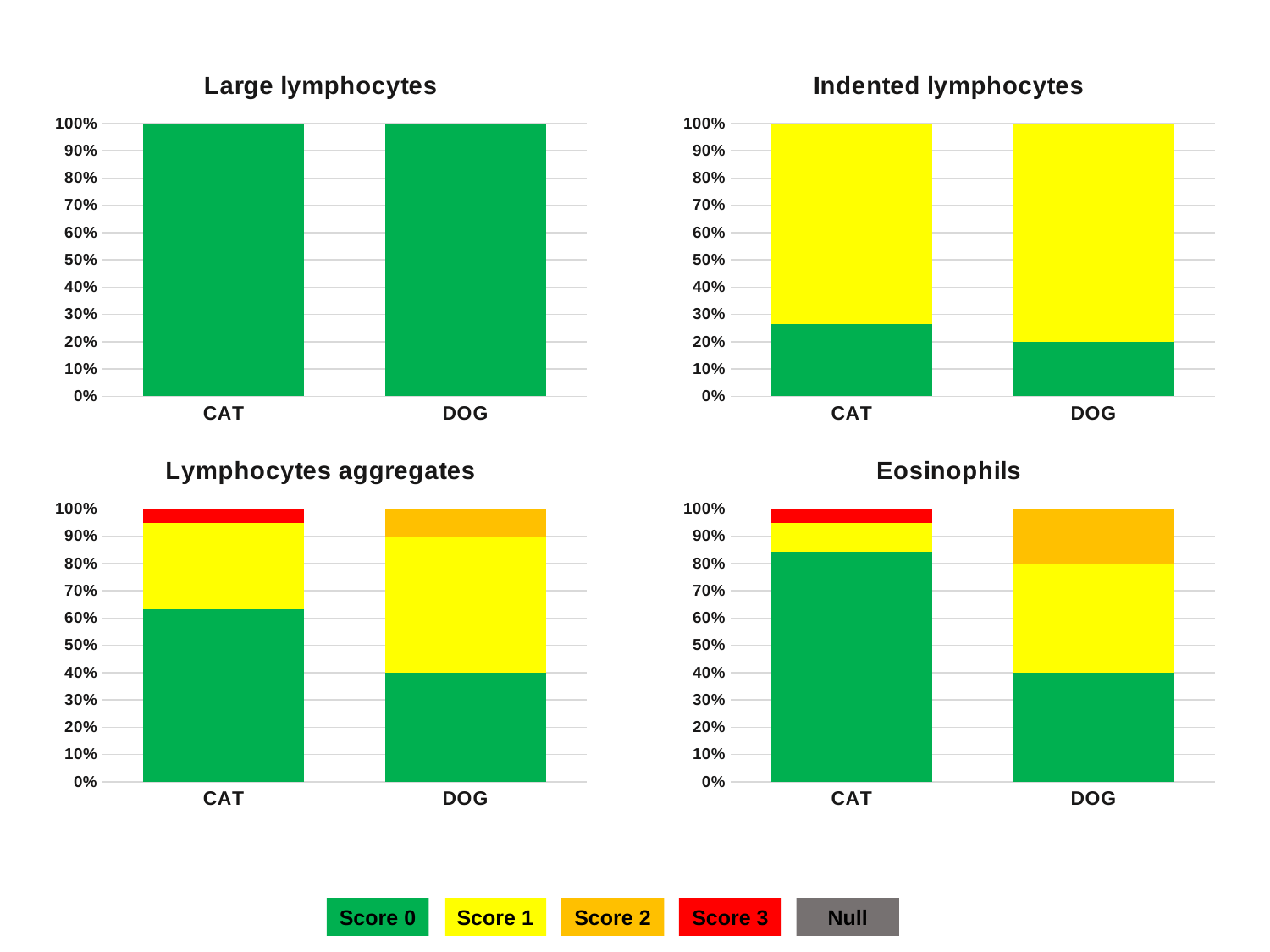

### Chart: Large lymphocytes

| Category | 0 | 1 | 2 | 3 | nd |
|---|---|---|---|---|---|
| CAT | 19.0 | None | None | None | None |
| DOG | 10.0 | None | None | None | None |

### Chart: Indented lymphocytes

| Category | 0 | 1 | 2 | 3 | nd |
|---|---|---|---|---|---|
| CAT | 5.0 | 14.0 | None | None | None |
| DOG | 2.0 | 8.0 | None | None | None |

### Chart: Lymphocytes aggregates

| Category | 0 | 1 | 2 | 3 | nd |
|---|---|---|---|---|---|
| CAT | 12.0 | 6.0 | None | 1.0 | None |
| DOG | 4.0 | 5.0 | 1.0 | None | None |

### Chart: Eosinophils

| Category | 0 | 1 | 2 | 3 | nd |
|---|---|---|---|---|---|
| CAT | 16.0 | 2.0 | None | 1.0 | None |
| DOG | 4.0 | 4.0 | 2.0 | None | None |
Null
Score 2
Score 3
Score 0
Score 1